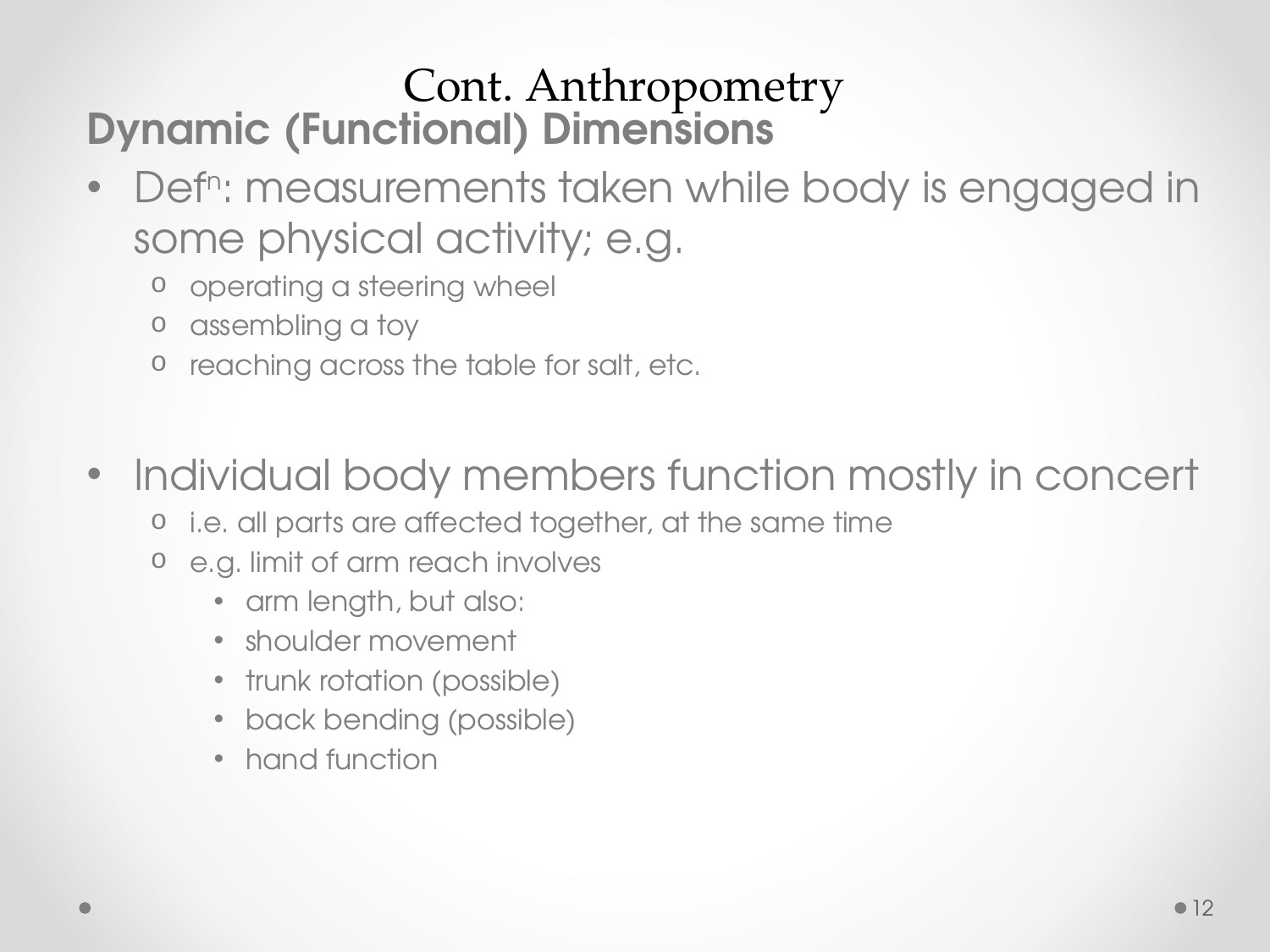

# Cont. Anthropometry

Dynamic (Functional) Dimensions
Defn: measurements taken while body is engaged in some physical activity; e.g.
operating a steering wheel
assembling a toy
reaching across the table for salt, etc.

Individual body members function mostly in concert
i.e. all parts are affected together, at the same time
e.g. limit of arm reach involves
arm length, but also:
shoulder movement
trunk rotation (possible)
back bending (possible)
hand function

12